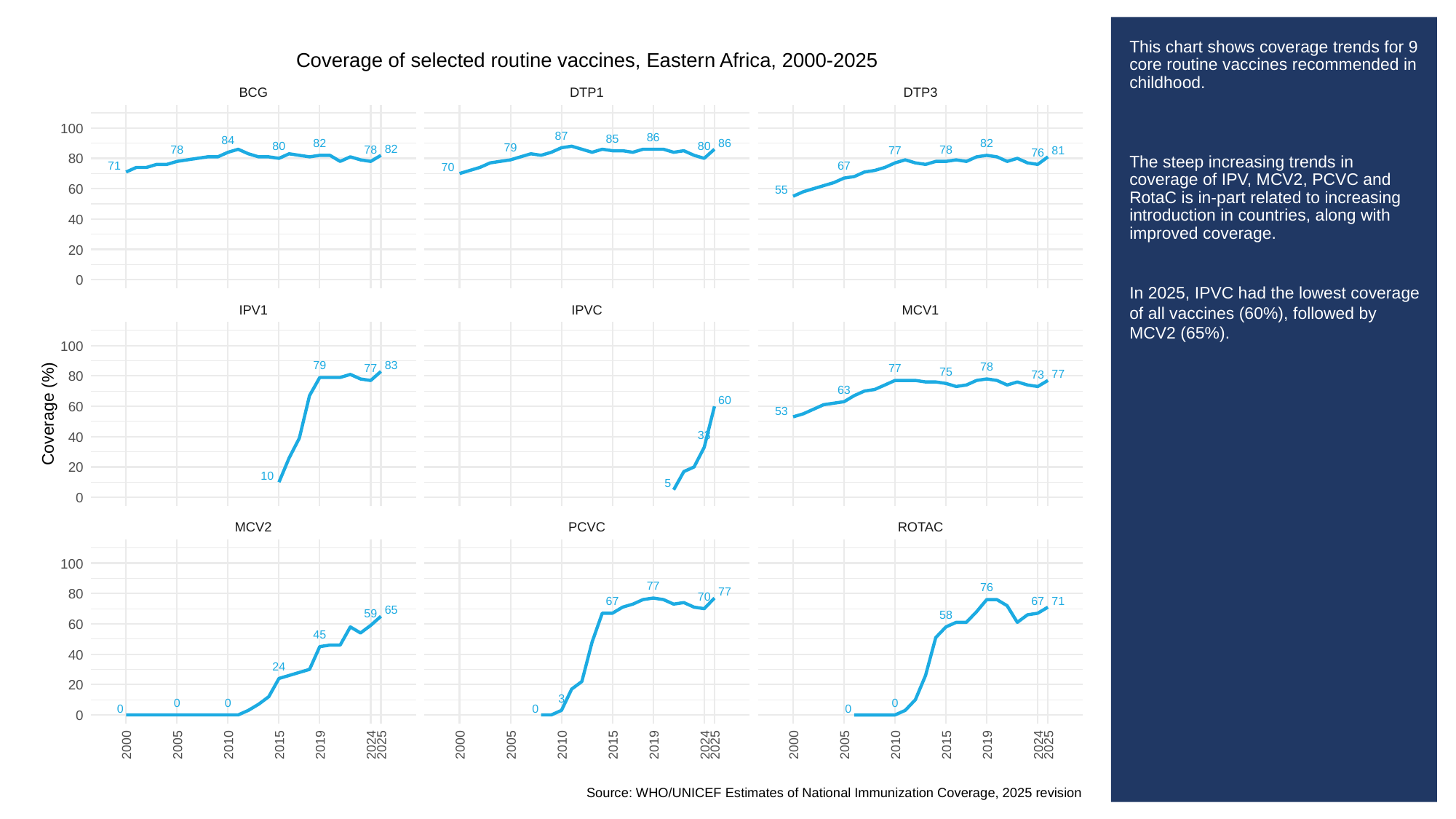

# This chart shows coverage trends for 9 core routine vaccines recommended in childhood.

The steep increasing trends in coverage of IPV, MCV2, PCVC and RotaC is in-part related to increasing introduction in countries, along with improved coverage.

In 2025, IPVC had the lowest coverage of all vaccines (60%), followed by MCV2 (65%).

Coverage of selected routine vaccines, Eastern Africa, 2000-2025
BCG
DTP1
DTP3

100

87
86
85
84
86
82
82
80
80

79
82
78
78
78
81

77
76

80

71
67
70

60
55

40

20

0

IPV1
IPVC
MCV1

100

83

79
78
77
77
75
77
73
80

63

60
60
53

Coverage (%)

33
40

20

10
5

0

MCV2
PCVC
ROTAC

100

77
76
77
80
70

71
67
67

65

59
58

60

45

40

24

20

3
0
0
0

0
0
0
0

2000
2005
2010
2015
2019
2024
2025
2000
2005
2010
2015
2019
2024
2025
2000
2005
2010
2015
2019
2024
2025
Source: WHO/UNICEF Estimates of National Immunization Coverage, 2025 revision